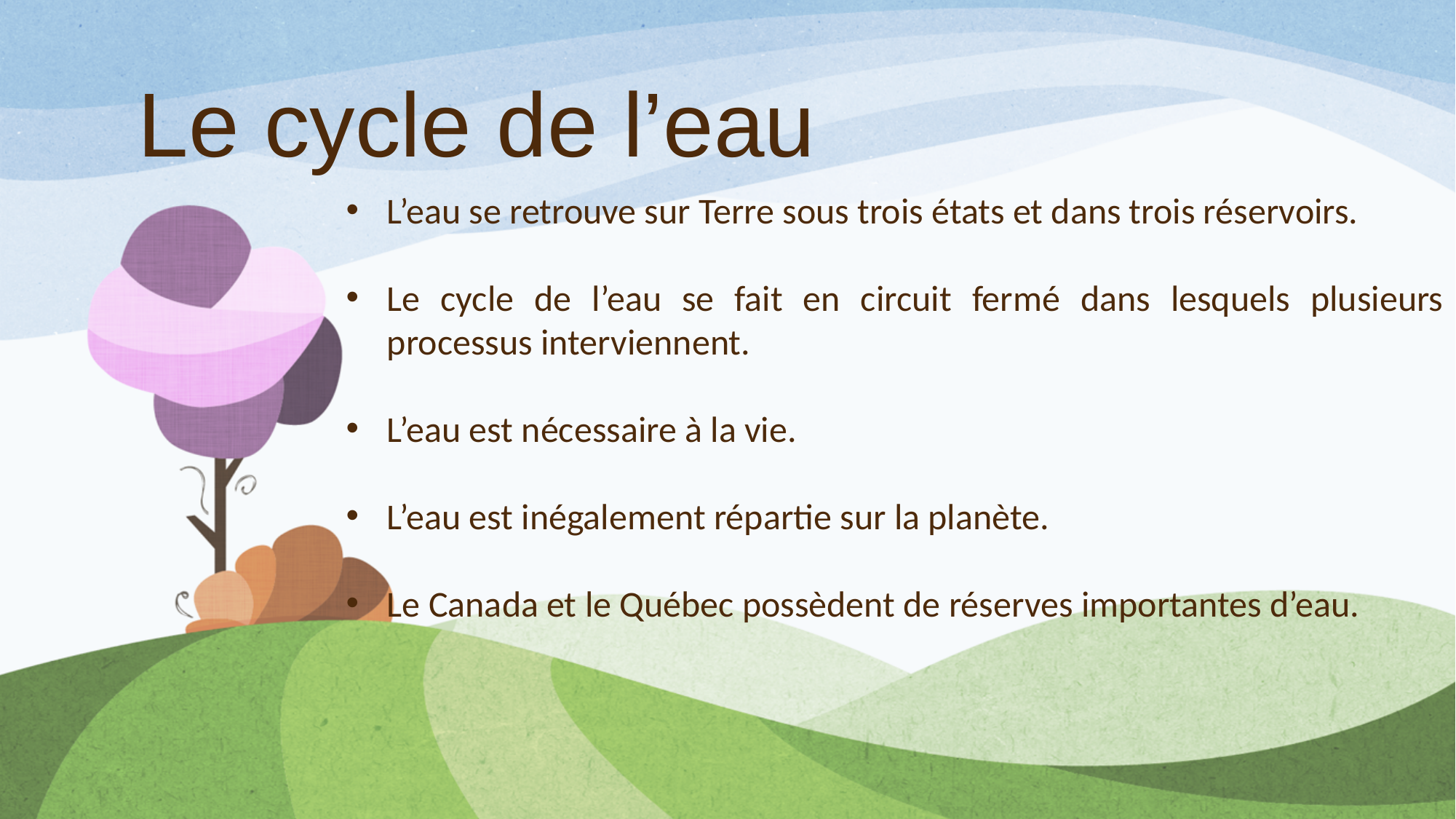

# Le cycle de l’eau
L’eau se retrouve sur Terre sous trois états et dans trois réservoirs.

Le cycle de l’eau se fait en circuit fermé dans lesquels plusieurs processus interviennent.

L’eau est nécessaire à la vie.

L’eau est inégalement répartie sur la planète.

Le Canada et le Québec possèdent de réserves importantes d’eau.